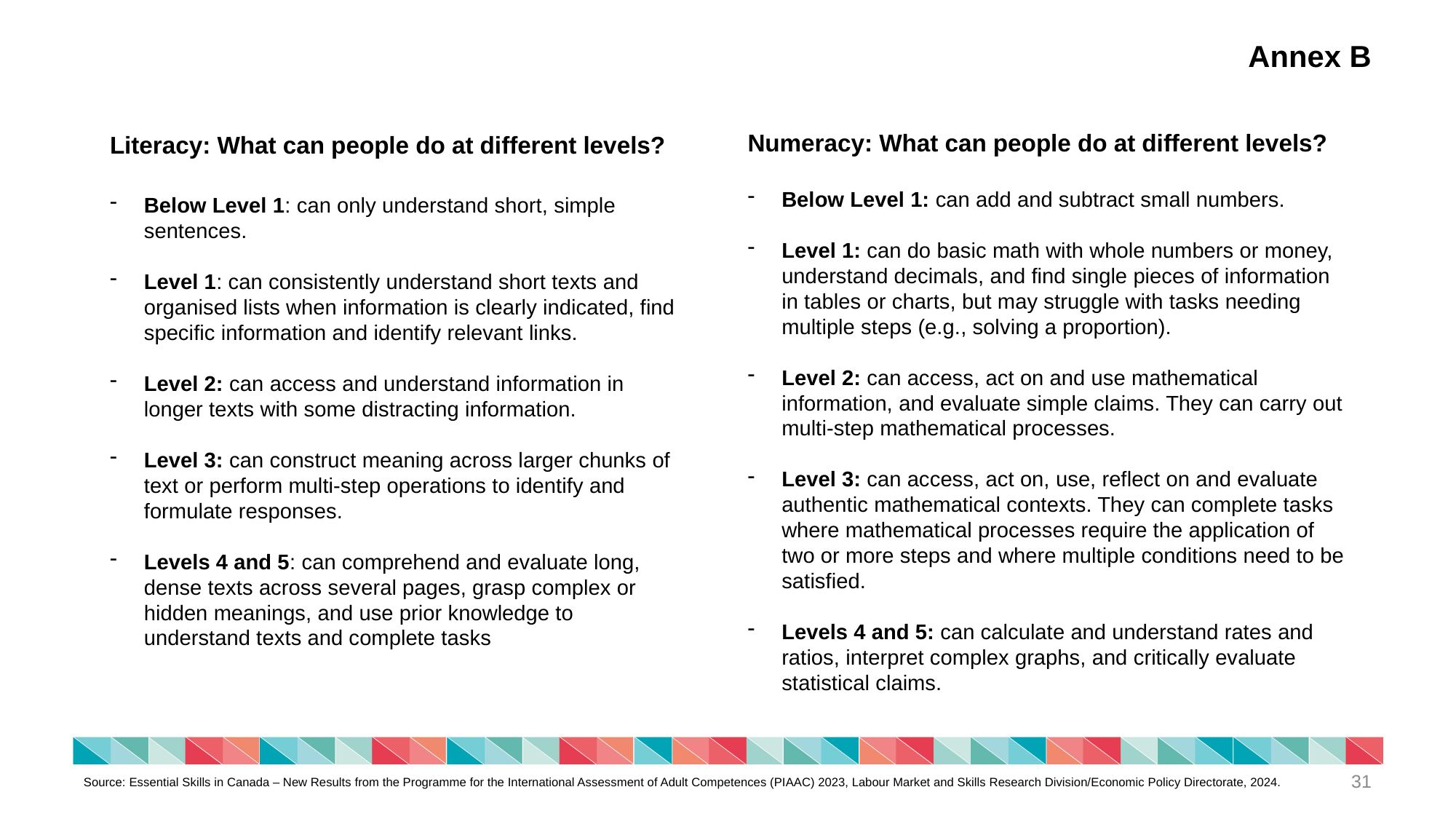

# Annex B
Numeracy: What can people do at different levels?

Below Level 1: can add and subtract small numbers.

Level 1: can do basic math with whole numbers or money, understand decimals, and find single pieces of information in tables or charts, but may struggle with tasks needing multiple steps (e.g., solving a proportion).

Level 2: can access, act on and use mathematical information, and evaluate simple claims. They can carry out multi-step mathematical processes.

Level 3: can access, act on, use, reflect on and evaluate authentic mathematical contexts. They can complete tasks where mathematical processes require the application of two or more steps and where multiple conditions need to be satisfied.

Levels 4 and 5: can calculate and understand rates and ratios, interpret complex graphs, and critically evaluate statistical claims.

Literacy: What can people do at different levels?

Below Level 1: can only understand short, simple sentences.

Level 1: can consistently understand short texts and organised lists when information is clearly indicated, find specific information and identify relevant links.

Level 2: can access and understand information in longer texts with some distracting information.

Level 3: can construct meaning across larger chunks of text or perform multi-step operations to identify and formulate responses.

Levels 4 and 5: can comprehend and evaluate long, dense texts across several pages, grasp complex or hidden meanings, and use prior knowledge to understand texts and complete tasks

31
Source: Essential Skills in Canada – New Results from the Programme for the International Assessment of Adult Competences (PIAAC) 2023, Labour Market and Skills Research Division/Economic Policy Directorate, 2024.